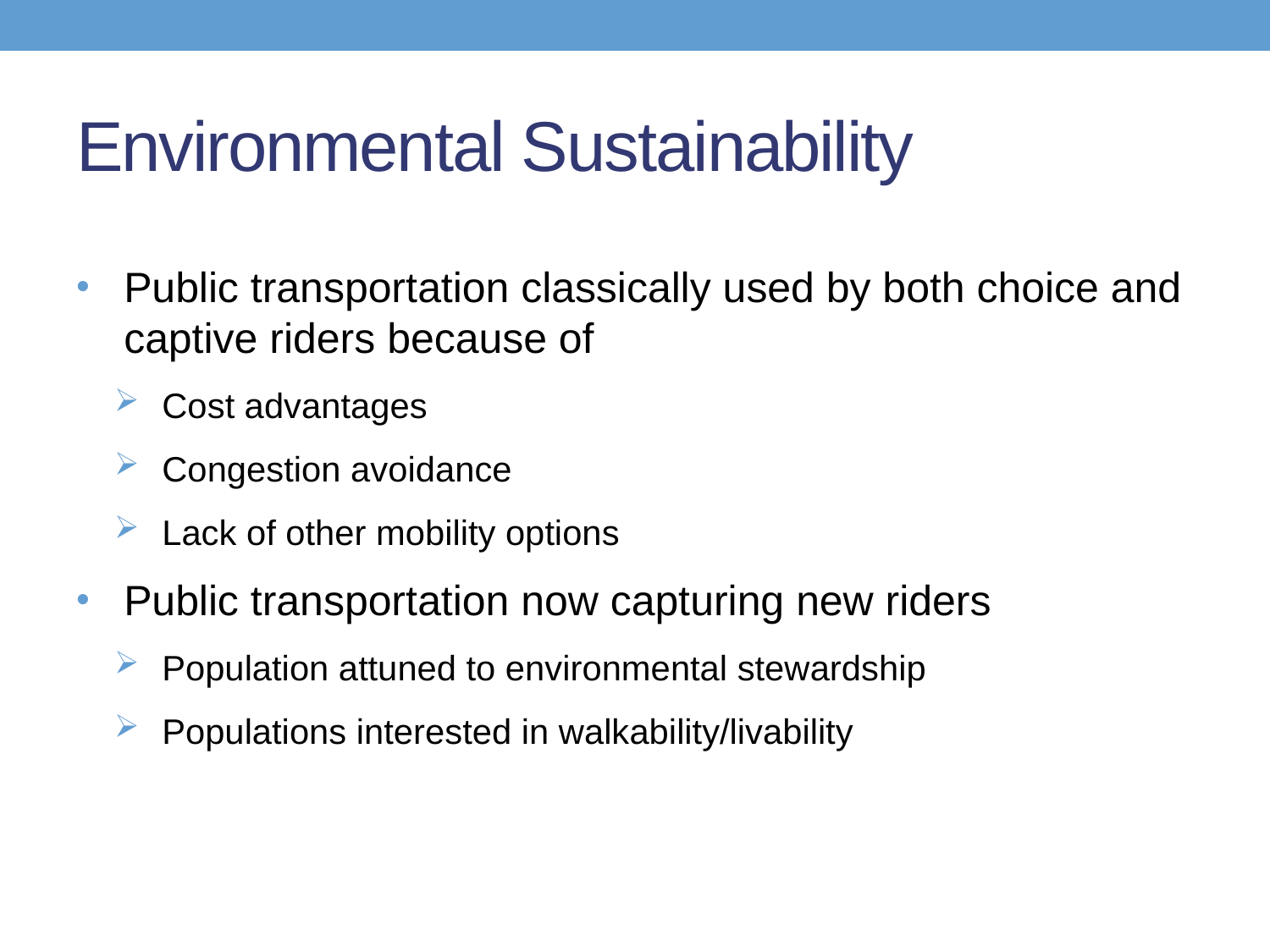

# Environmental Sustainability
Public transportation classically used by both choice and captive riders because of
Cost advantages
Congestion avoidance
Lack of other mobility options
Public transportation now capturing new riders
Population attuned to environmental stewardship
Populations interested in walkability/livability